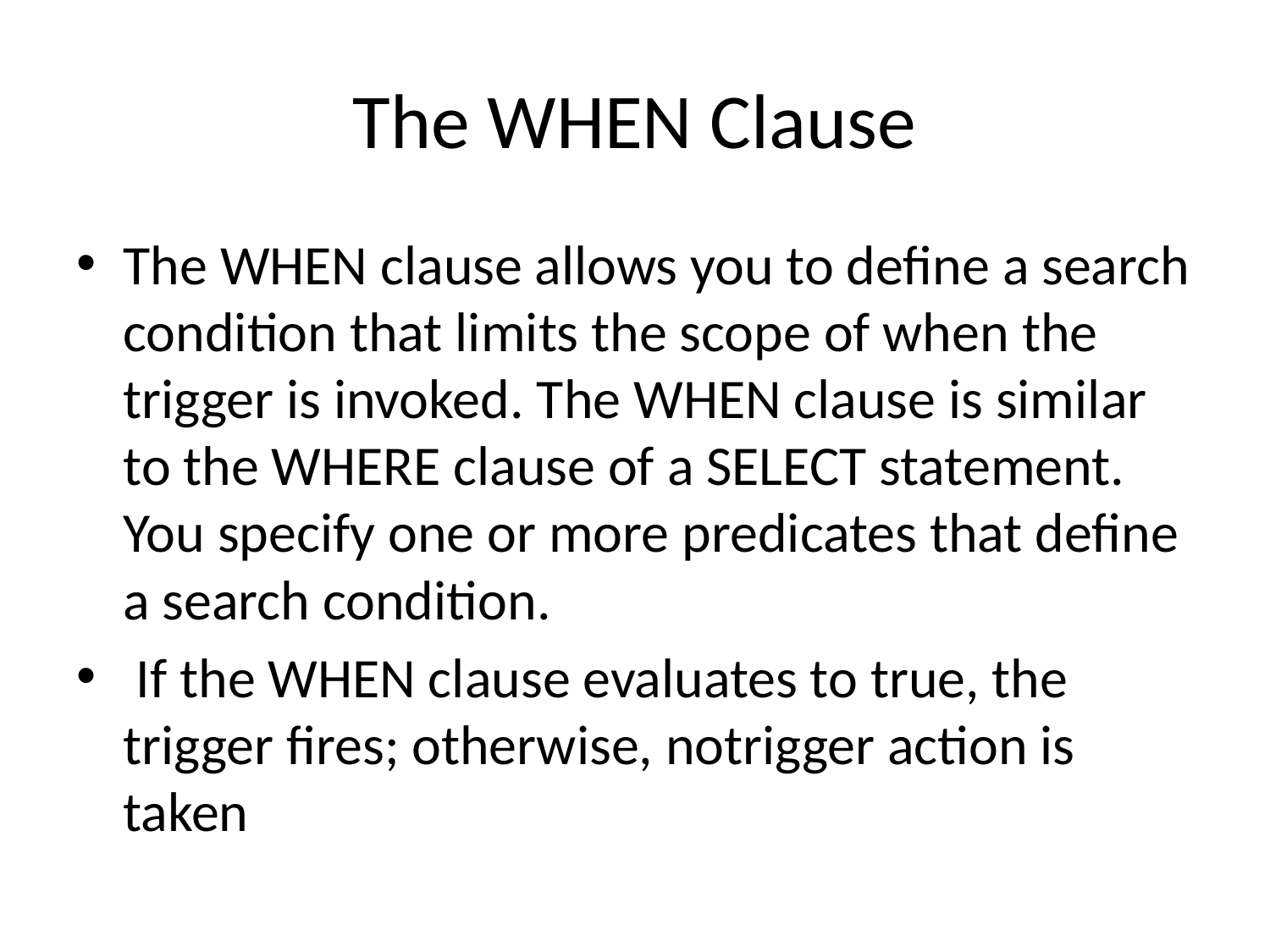

# The WHEN Clause
The WHEN clause allows you to define a search condition that limits the scope of when the trigger is invoked. The WHEN clause is similar to the WHERE clause of a SELECT statement. You specify one or more predicates that define a search condition.
 If the WHEN clause evaluates to true, the trigger fires; otherwise, notrigger action is taken